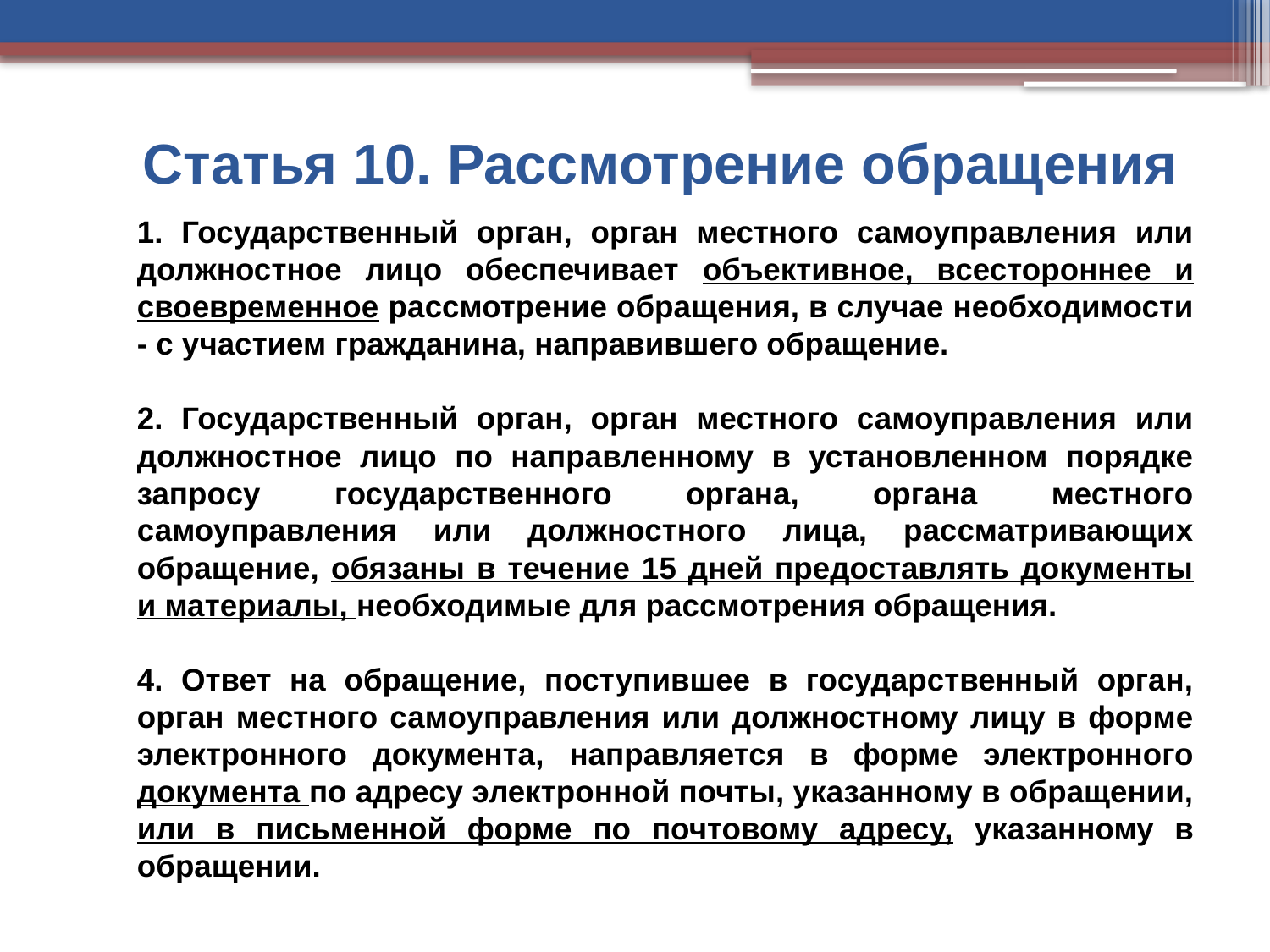

# Статья 10. Рассмотрение обращения
1. Государственный орган, орган местного самоуправления или должностное лицо обеспечивает объективное, всестороннее и своевременное рассмотрение обращения, в случае необходимости - с участием гражданина, направившего обращение.

2. Государственный орган, орган местного самоуправления или должностное лицо по направленному в установленном порядке запросу государственного органа, органа местного самоуправления или должностного лица, рассматривающих обращение, обязаны в течение 15 дней предоставлять документы и материалы, необходимые для рассмотрения обращения.

4. Ответ на обращение, поступившее в государственный орган, орган местного самоуправления или должностному лицу в форме электронного документа, направляется в форме электронного документа по адресу электронной почты, указанному в обращении, или в письменной форме по почтовому адресу, указанному в обращении.